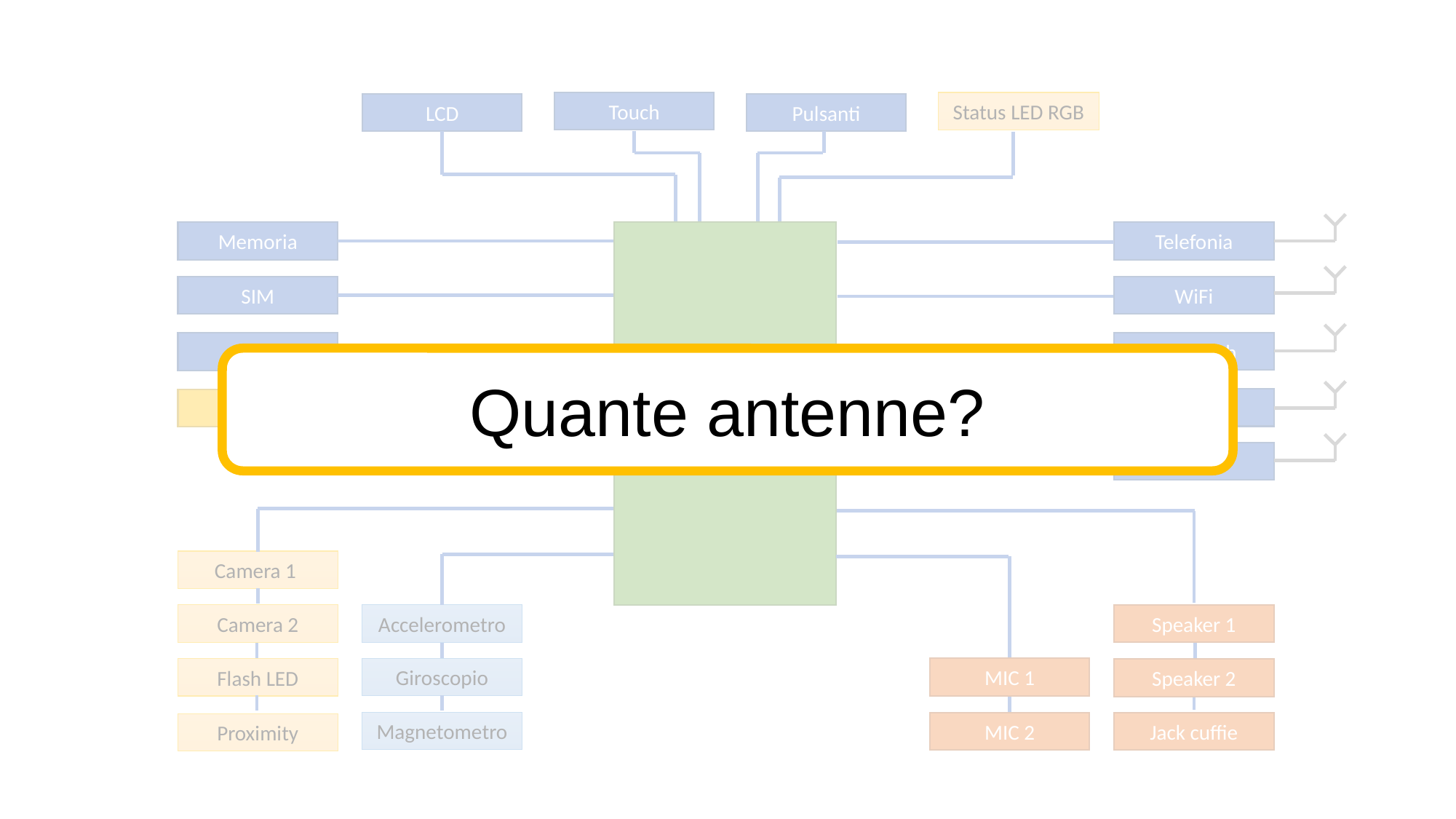

Touch
Status LED RGB
LCD
Pulsanti
Telefonia
Memoria
CPU
WiFi
SIM
Bluetooth
USB
Quante antenne?
GPS
Batteria
NFC
Camera 1
Speaker 1
Accelerometro
MIC 1
Camera 2
Flash LED
Speaker 2
Giroscopio
Jack cuffie
Proximity
Magnetometro
MIC 2